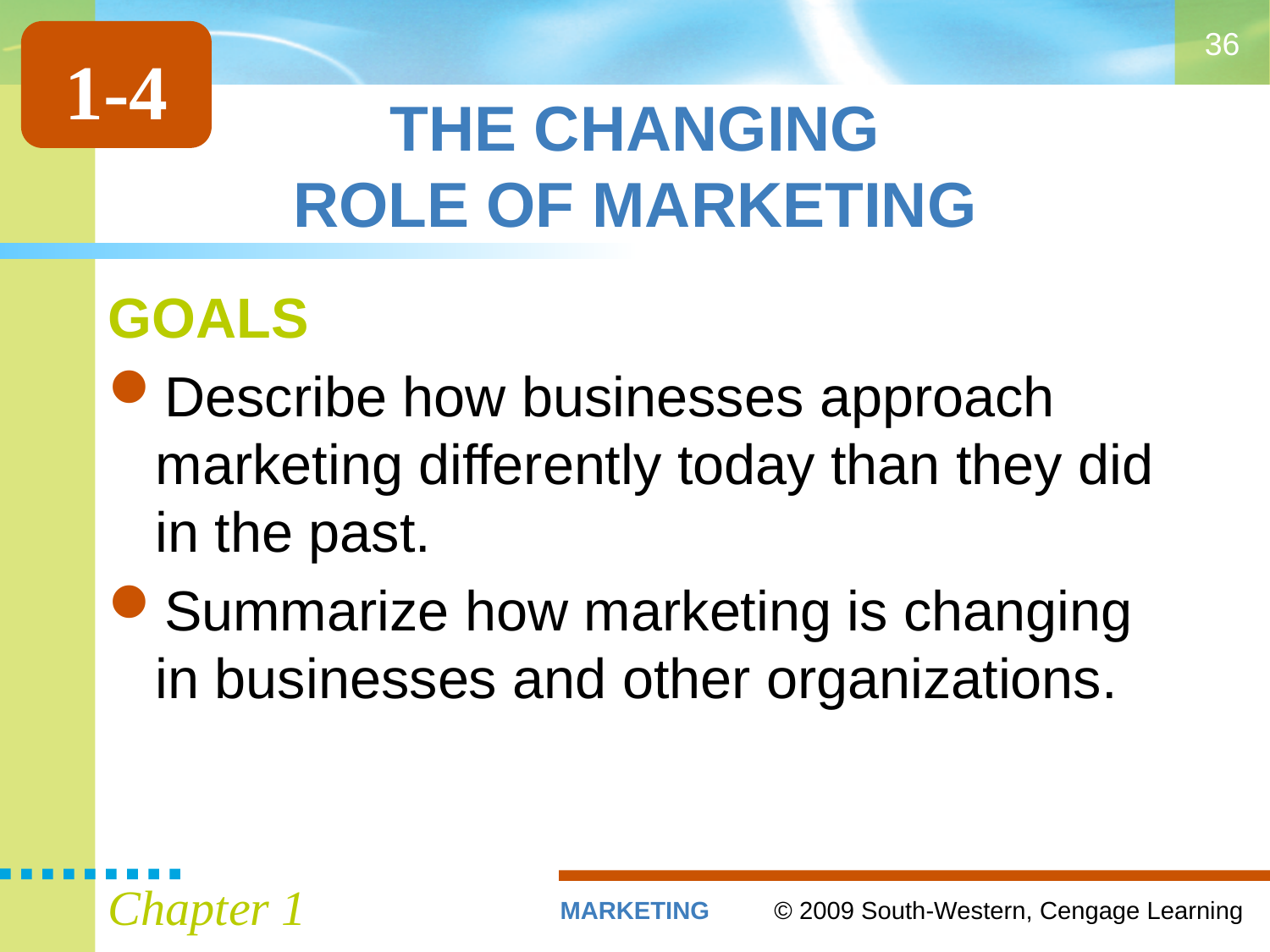

36
1-4
# THE CHANGING ROLE OF MARKETING
GOALS
Describe how businesses approach marketing differently today than they did in the past.
Summarize how marketing is changing in businesses and other organizations.

Chapter 1